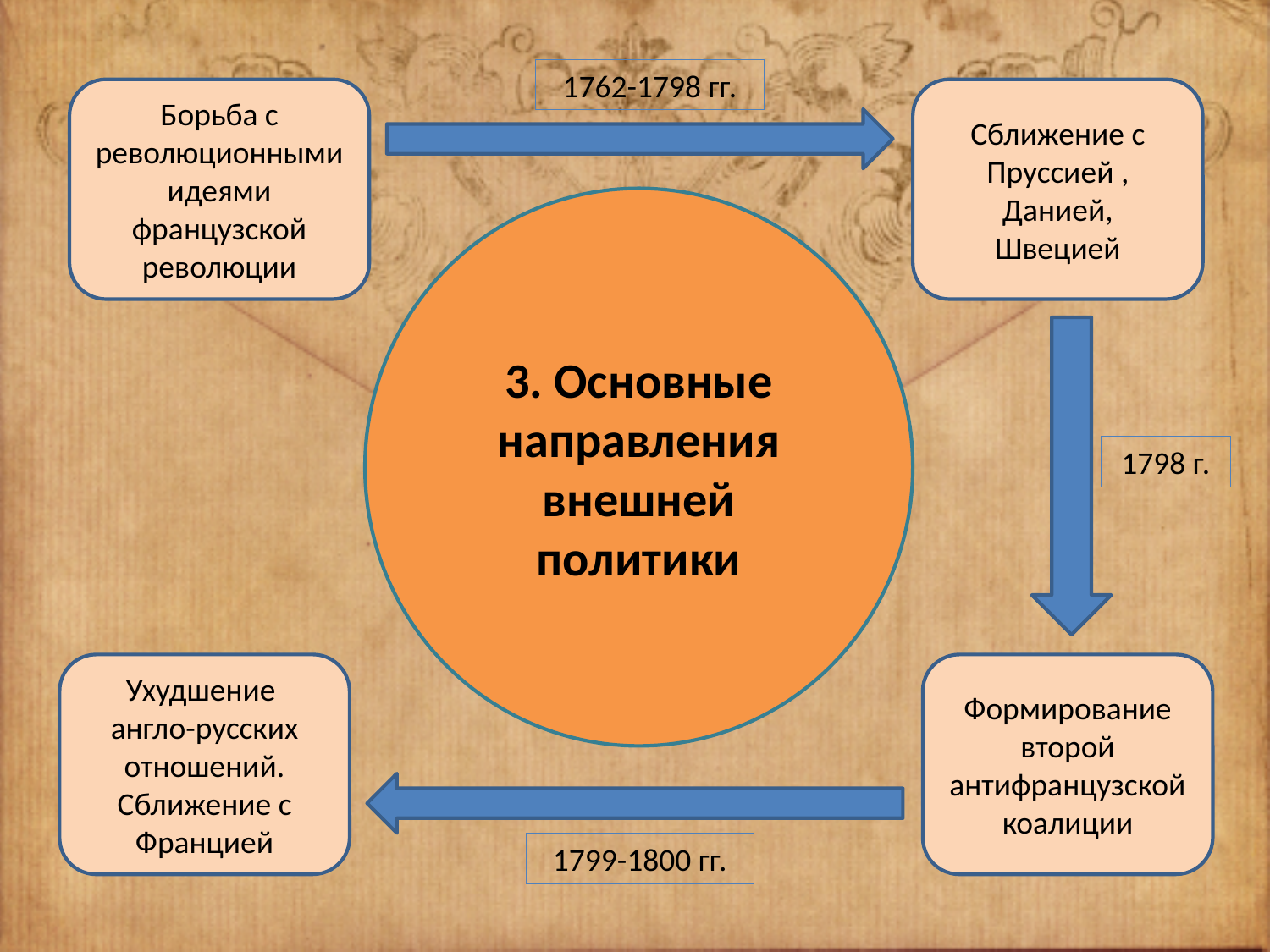

1762-1798 гг.
Борьба с революционными идеями французской революции
Сближение с Пруссией , Данией, Швецией

3. Основные направления внешней политики

1798 г.
Ухудшение
англо-русских отношений. Сближение с Францией
Формирование второй антифранцузской коалиции

1799-1800 гг.